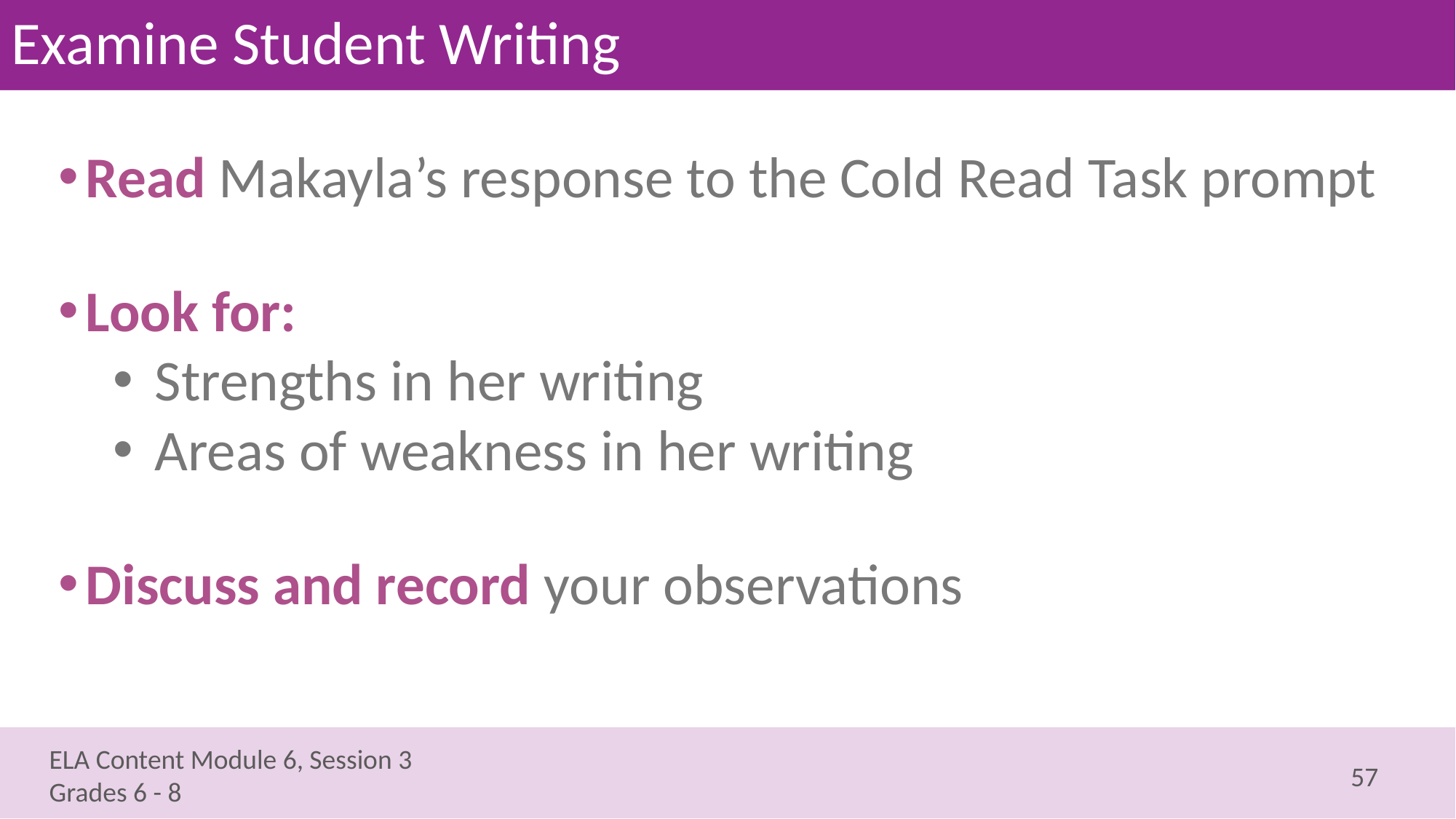

# Examine Student Writing
Read Makayla’s response to the Cold Read Task prompt

Look for:
Strengths in her writing
Areas of weakness in her writing

Discuss and record your observations
57